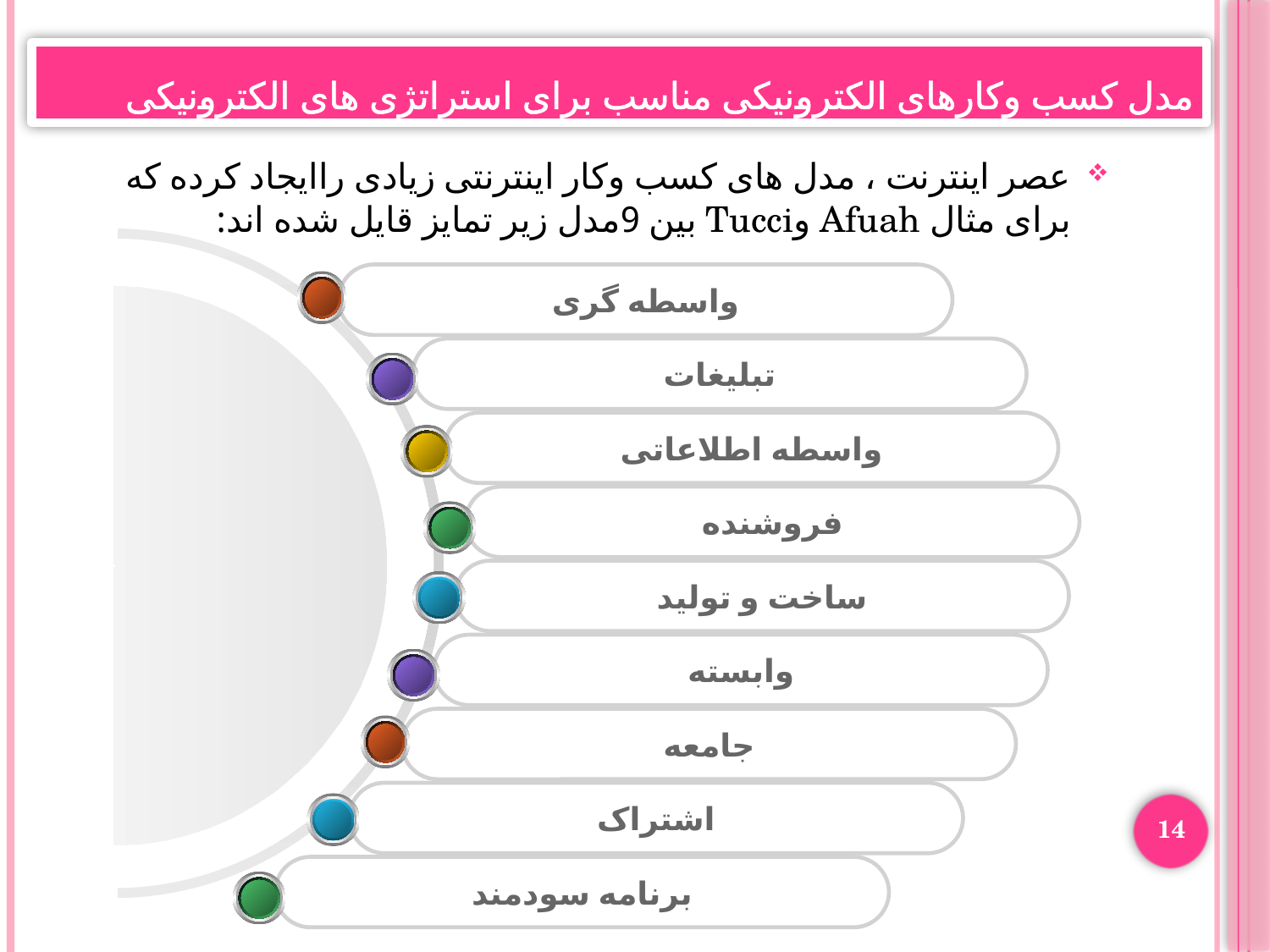

# مدل کسب وکارهای الکترونیکی مناسب برای استراتژی های الکترونیکی

عصر اینترنت ، مدل های کسب وکار اینترنتی زیادی راایجاد کرده که برای مثال Afuah وTucci بین 9مدل زیر تمایز قایل شده اند:

واسطه گری

تبلیغات

واسطه اطلاعاتی

فروشنده

ساخت و تولید

وابسته

جامعه

اشتراک

14
برنامه سودمند